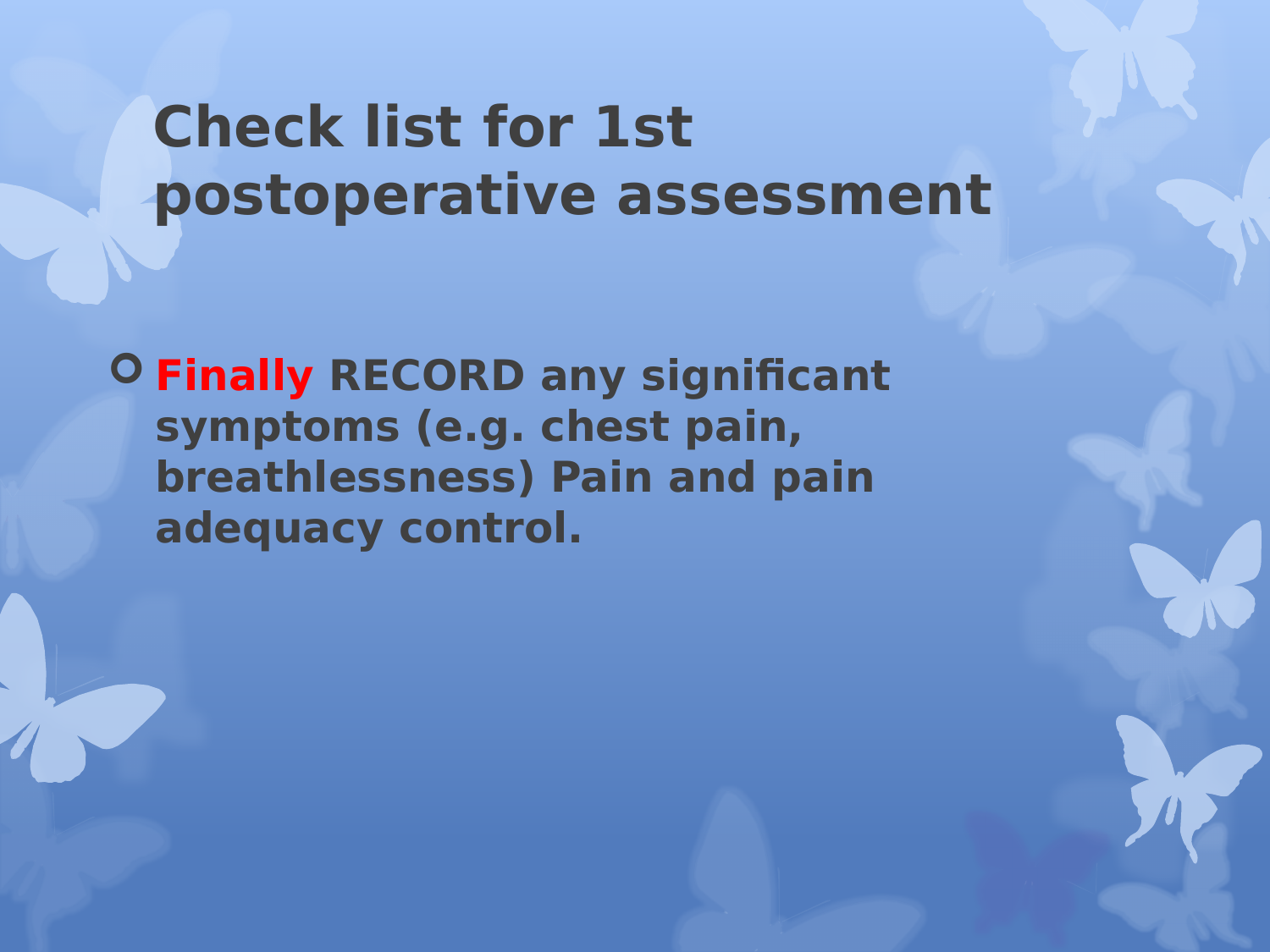

# Check list for 1st postoperative assessment

Finally RECORD any significant symptoms (e.g. chest pain, breathlessness) Pain and pain adequacy control.